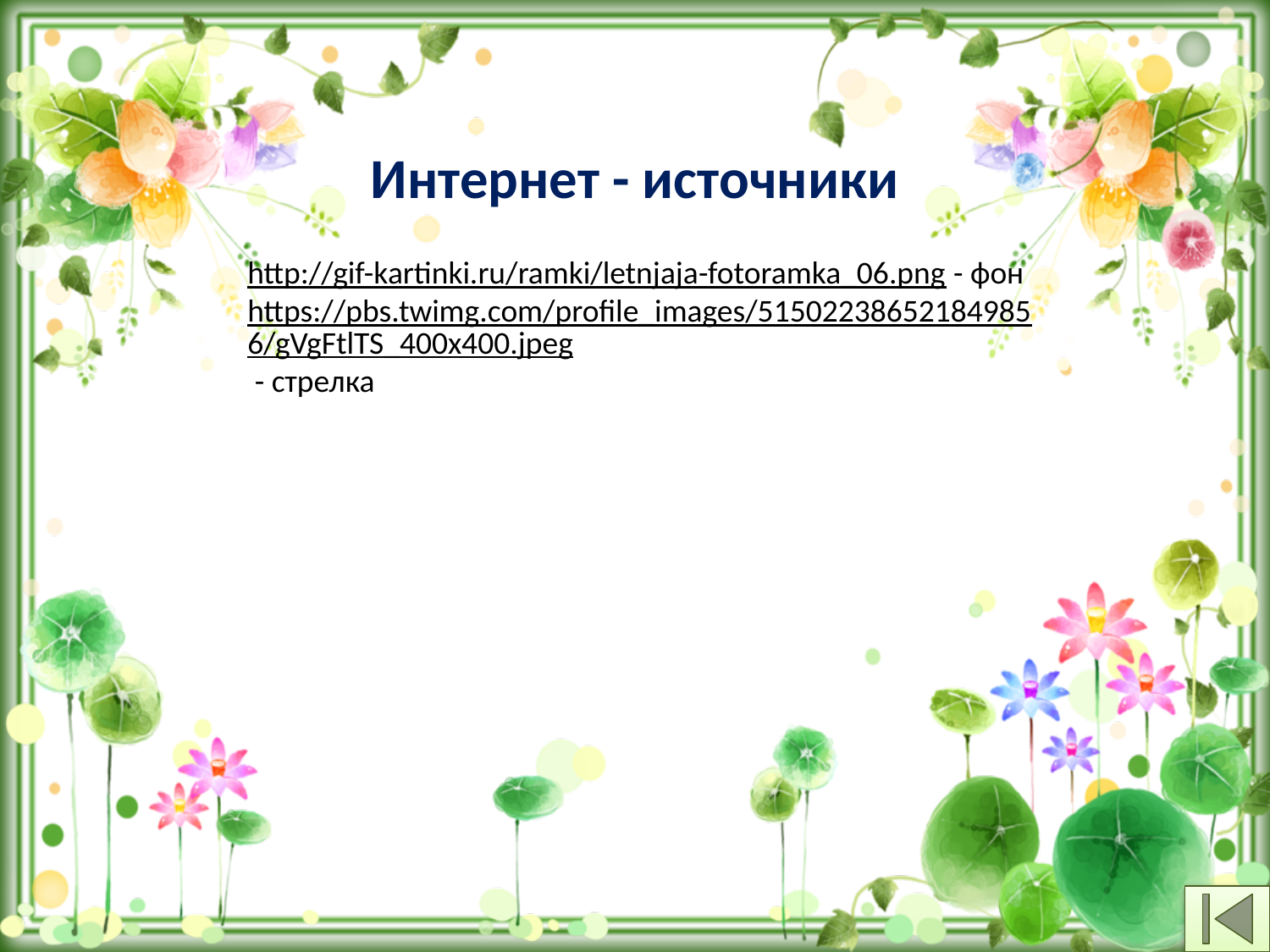

Интернет - источники
http://gif-kartinki.ru/ramki/letnjaja-fotoramka_06.png - фон
https://pbs.twimg.com/profile_images/515022386521849856/gVgFtlTS_400x400.jpeg - стрелка